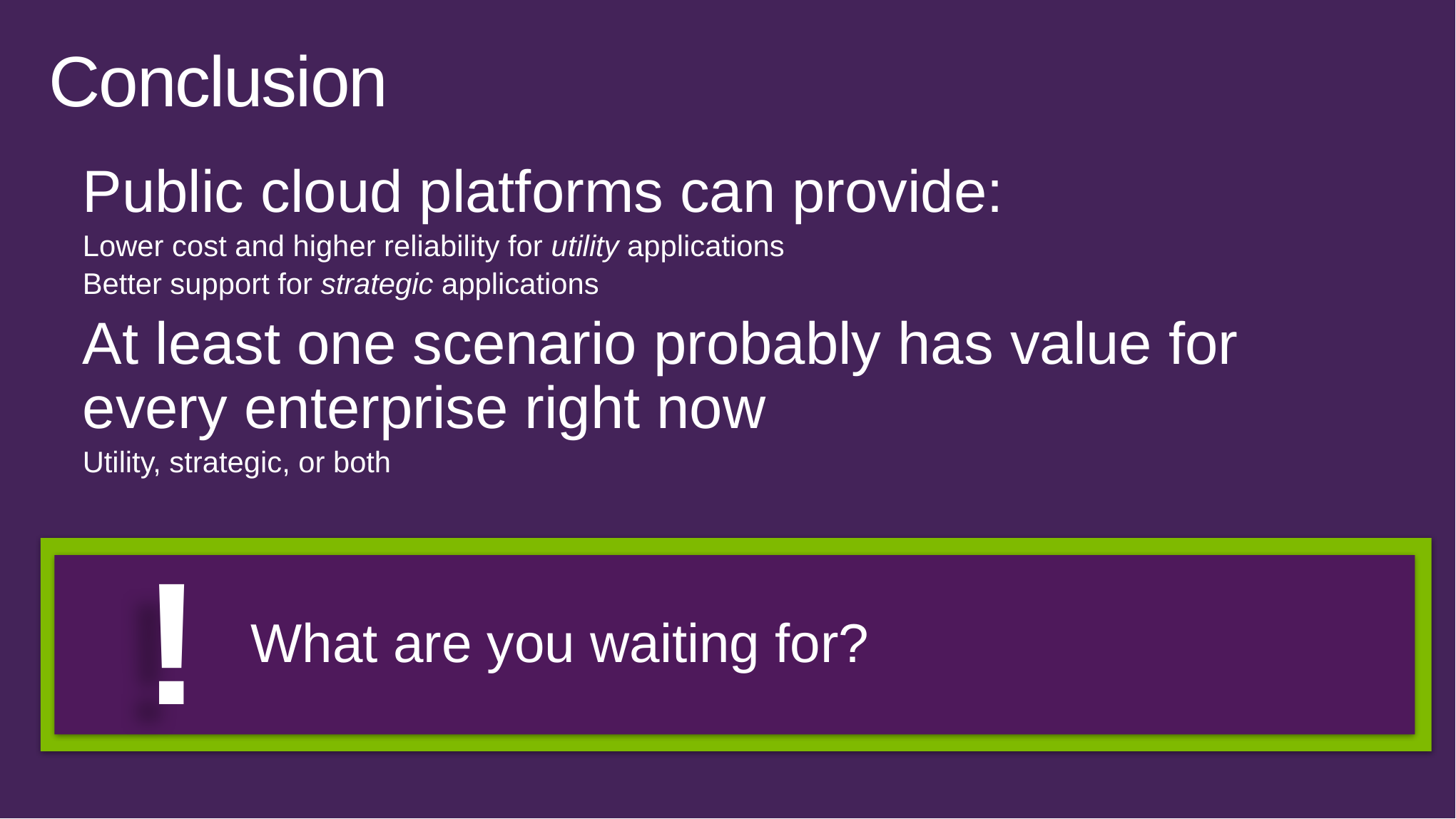

# Conclusion
Public cloud platforms can provide:
Lower cost and higher reliability for utility applications
Better support for strategic applications
At least one scenario probably has value for every enterprise right now
Utility, strategic, or both
!

What are you waiting for?